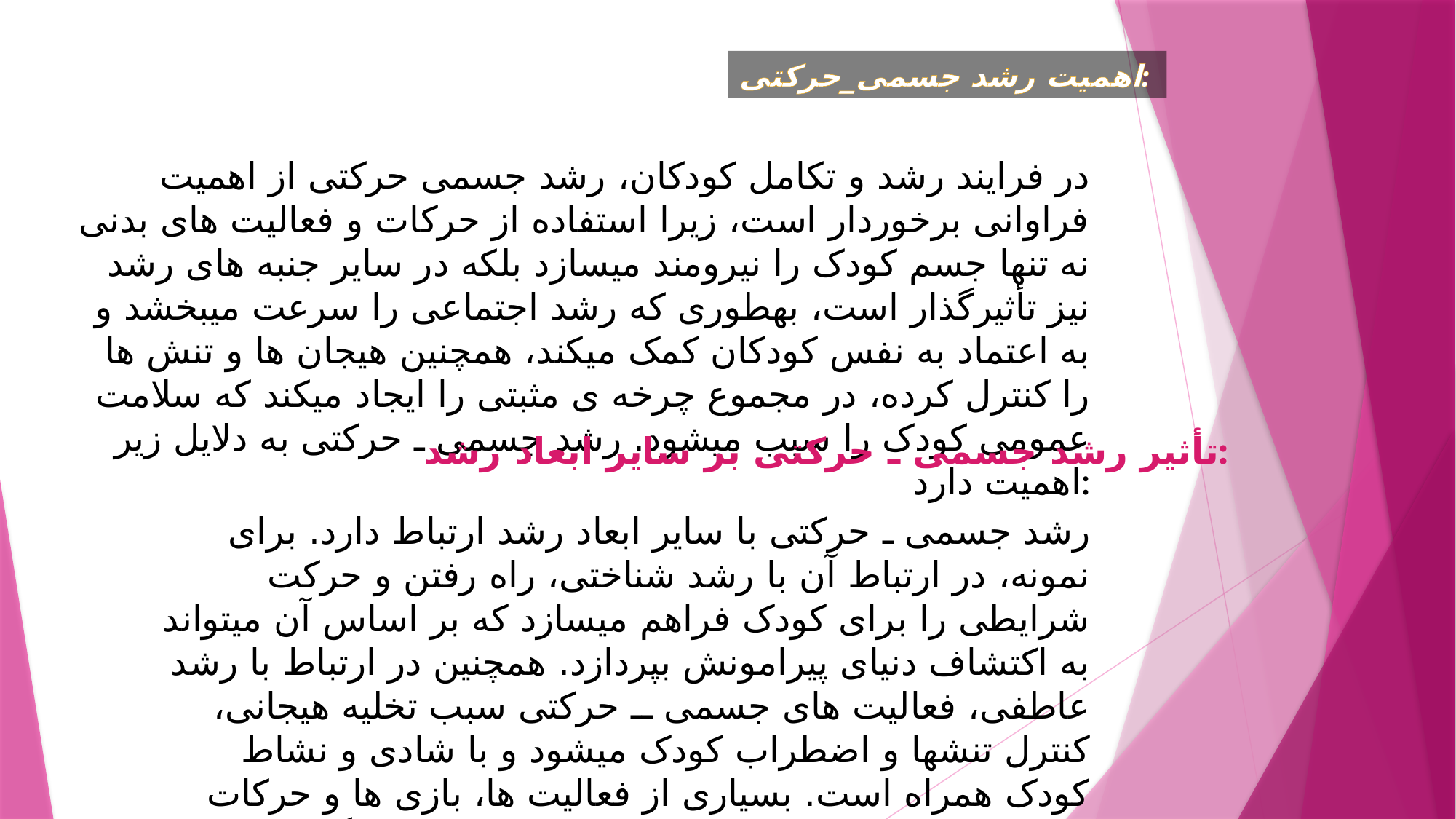

اهمیت رشد جسمی_حرکتی:
در فرایند رشد و تکامل کودکان، رشد جسمی حرکتی از اهمیت فراوانی برخوردار است، زیرا استفاده از حرکات و فعالیت های بدنی نه تنها جسم کودک را نیرومند میسازد بلکه در سایر جنبه های رشد نیز تأثیرگذار است، بهطوری که رشد اجتماعی را سرعت میبخشد و به اعتماد به نفس کودکان کمک میکند، همچنین هیجان ها و تنش ها را کنترل کرده، در مجموع چرخه ی مثبتی را ایجاد میکند که سلامت عمومی کودک را سبب میشود. رشد جسمی ـ حرکتی به دلایل زیر اهمیت دارد:
تأثیر رشد جسمی ـ حرکتی بر سایر ابعاد رشد:
رشد جسمی ـ حرکتی با سایر ابعاد رشد ارتباط دارد. برای نمونه، در ارتباط آن با رشد شناختی، راه رفتن و حرکت شرایطی را برای کودک فراهم میسازد که بر اساس آن میتواند به اکتشاف دنیای پیرامونش بپردازد. همچنین در ارتباط با رشد عاطفی، فعالیت های جسمی ــ حرکتی سبب تخلیه هیجانی، کنترل تنشها و اضطراب کودک میشود و با شادی و نشاط کودک همراه است. بسیاری از فعالیت ها، بازی ها و حرکات ورزشی مرتبط با رشد جسمی ـ حرکتی بهصورت گروهی انجام میشود و در نتیجه، به رشد اجتماعی کودکان کمک میکند.